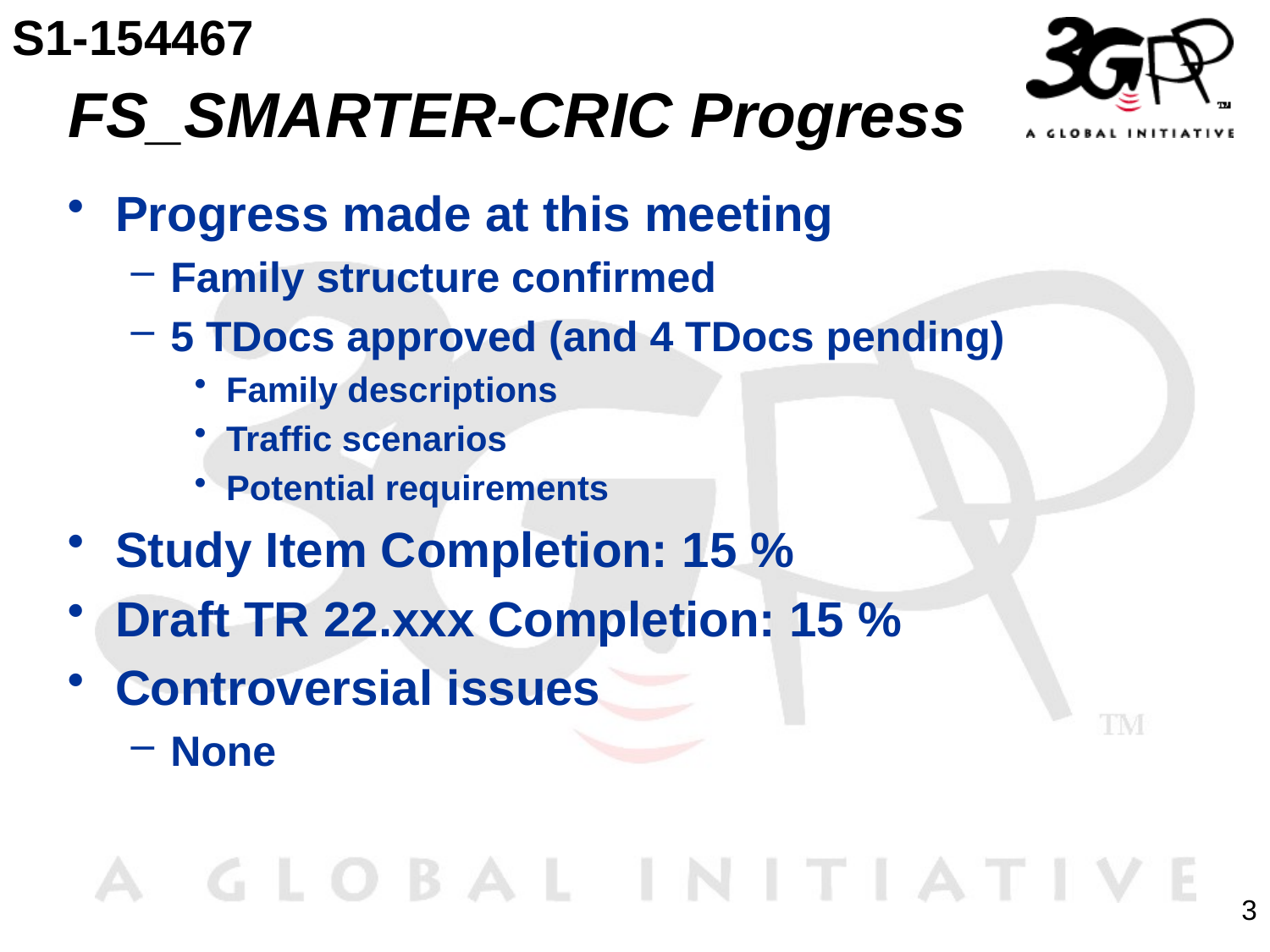

S1-154467
# FS_SMARTER-CRIC Progress
Progress made at this meeting
Family structure confirmed
5 TDocs approved (and 4 TDocs pending)
Family descriptions
Traffic scenarios
Potential requirements
Study Item Completion: 15 %
Draft TR 22.xxx Completion: 15 %
Controversial issues
None
3